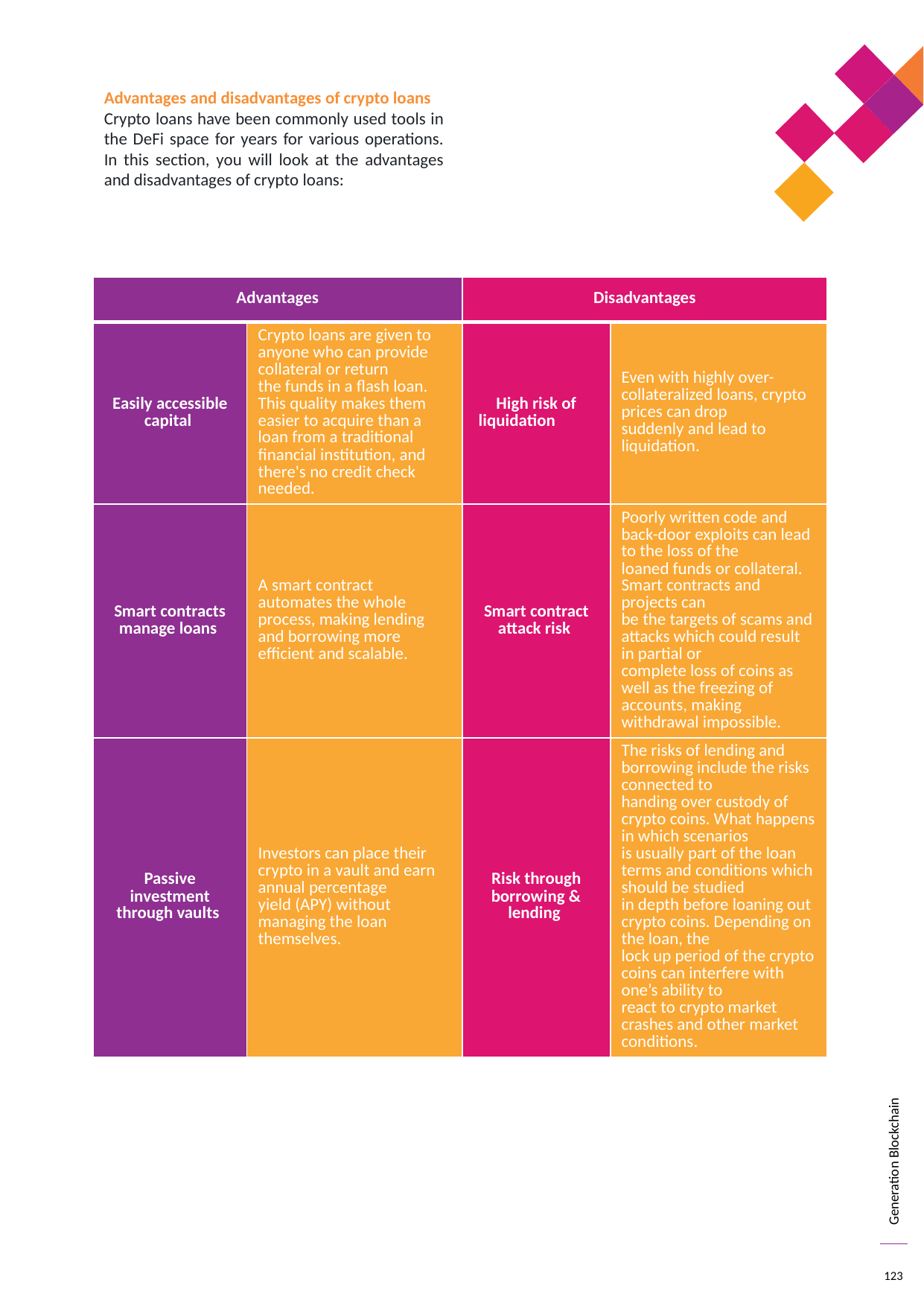

Advantages and disadvantages of crypto loans
Crypto loans have been commonly used tools in the DeFi space for years for various operations. In this section, you will look at the advantages and disadvantages of crypto loans:

| Advantages |  | Disadvantages |  |
| --- | --- | --- | --- |
| Easily accessible capital | Crypto loans are given to anyone who can provide collateral or return the funds in a flash loan. This quality makes them easier to acquire than a loan from a traditional financial institution, and there's no credit check needed. | High risk of liquidation | Even with highly over-collateralized loans, crypto prices can drop suddenly and lead to liquidation. |
| Smart contracts manage loans | A smart contract automates the whole process, making lending and borrowing more efficient and scalable. | Smart contract attack risk | Poorly written code and back-door exploits can lead to the loss of the loaned funds or collateral. Smart contracts and projects can be the targets of scams and attacks which could result in partial or complete loss of coins as well as the freezing of accounts, making withdrawal impossible. |
| Passive investment through vaults | Investors can place their crypto in a vault and earn annual percentage yield (APY) without managing the loan themselves. | Risk through borrowing & lending | The risks of lending and borrowing include the risks connected to handing over custody of crypto coins. What happens in which scenarios is usually part of the loan terms and conditions which should be studied in depth before loaning out crypto coins. Depending on the loan, the lock up period of the crypto coins can interfere with one’s ability to react to crypto market crashes and other market conditions. |
123